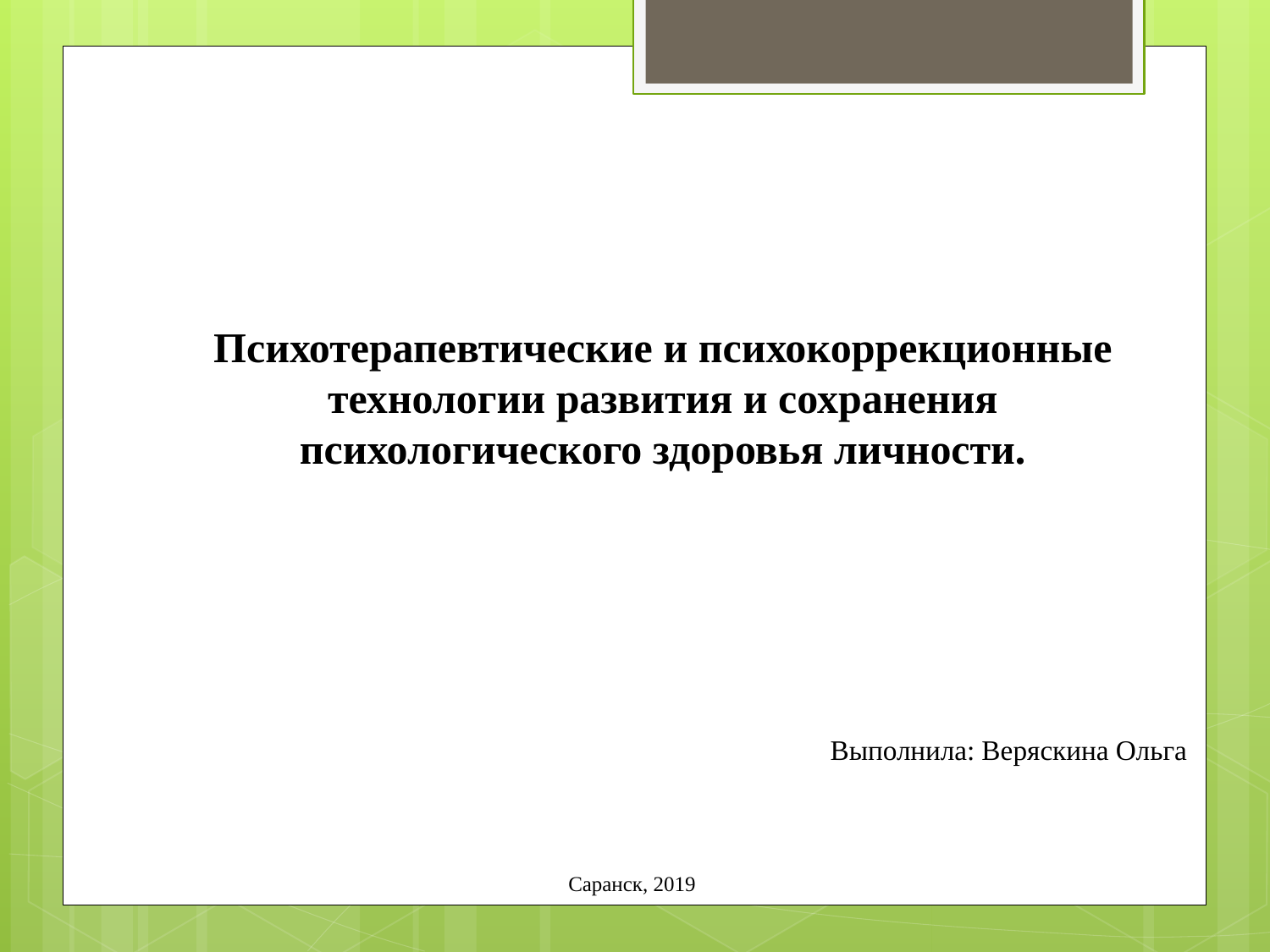

Психотерапевтические и психокоррекционные технологии развития и сохранения психологического здоровья личности.
Выполнила: Веряскина Ольга
Саранск, 2019